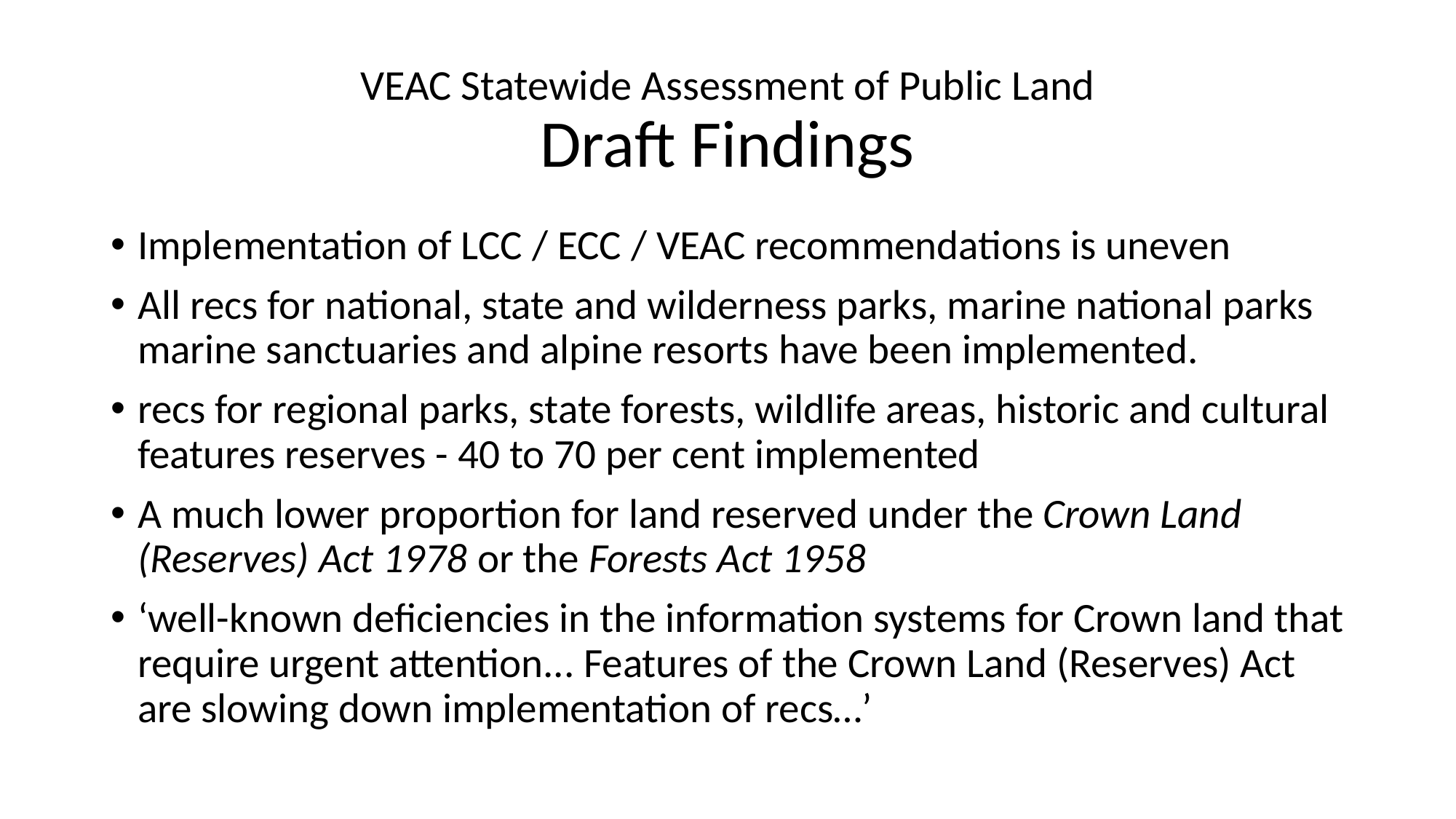

# VEAC Statewide Assessment of Public Land Draft Findings
Implementation of LCC / ECC / VEAC recommendations is uneven
All recs for national, state and wilderness parks, marine national parks marine sanctuaries and alpine resorts have been implemented.
recs for regional parks, state forests, wildlife areas, historic and cultural features reserves - 40 to 70 per cent implemented
A much lower proportion for land reserved under the Crown Land (Reserves) Act 1978 or the Forests Act 1958
‘well-known deficiencies in the information systems for Crown land that require urgent attention... Features of the Crown Land (Reserves) Act are slowing down implementation of recs…’